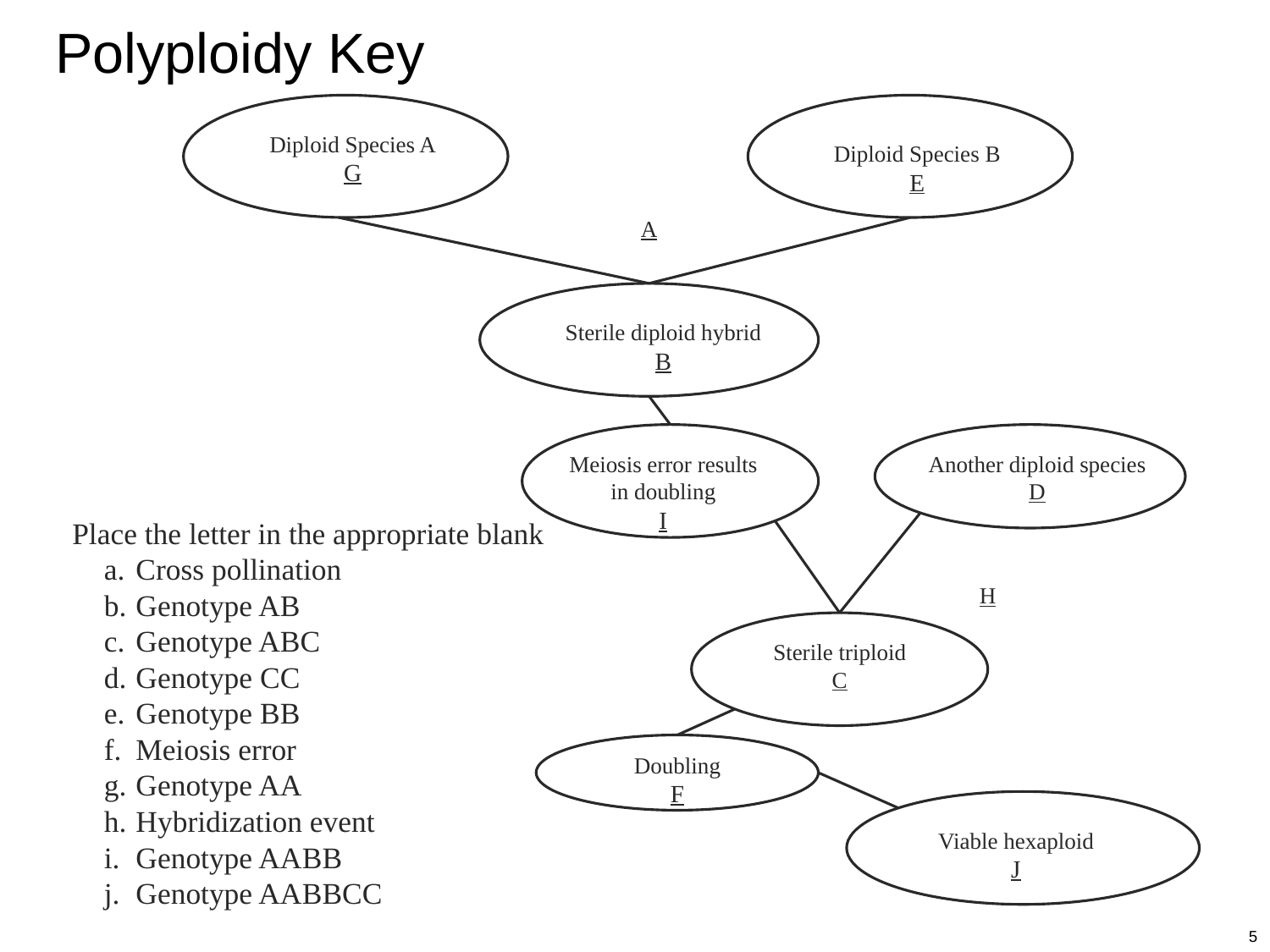

Polyploidy Key

Diploid Species A
G
Diploid Species B
E
A

Sterile diploid hybrid
B

Meiosis error results
in doubling
I
Another diploid species
D
H

Sterile triploid
C

Doubling
F

Viable hexaploid
J
	Place the letter in the appropriate blank
Cross pollination
Genotype AB
Genotype ABC
Genotype CC
Genotype BB
Meiosis error
Genotype AA
Hybridization event
Genotype AABB
Genotype AABBCC

5